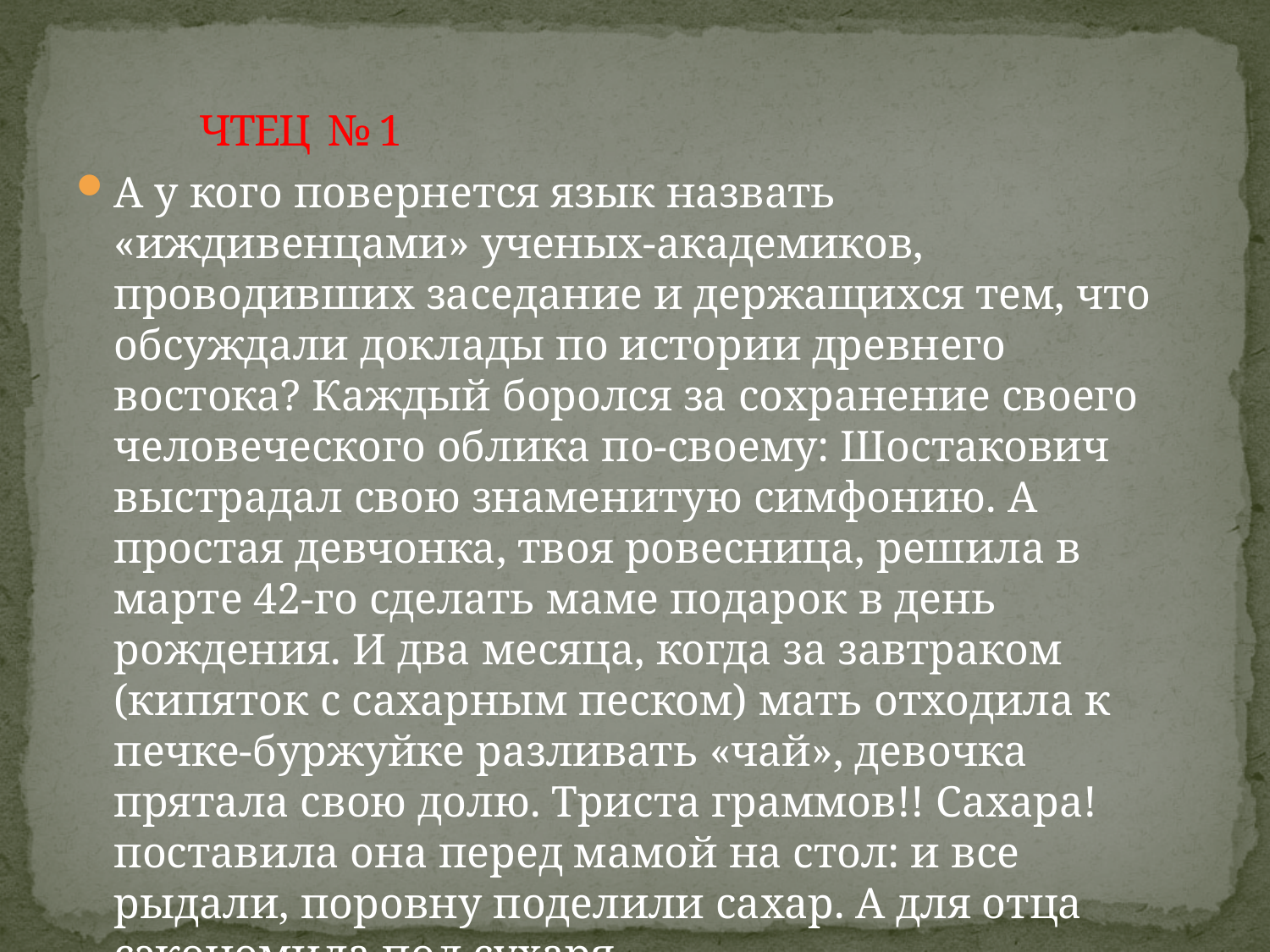

ЧТЕЦ  № 1
#
А у кого повернется язык назвать «иждивенцами» ученых-академиков, проводивших заседание и держащихся тем, что обсуждали доклады по истории древнего востока? Каждый боролся за сохранение своего человеческого облика по-своему: Шостакович выстрадал свою знаменитую симфонию. А простая девчонка, твоя ровесница, решила в марте 42-го сделать маме подарок в день рождения. И два месяца, когда за завтраком (кипяток с сахарным песком) мать отходила к печке-буржуйке разливать «чай», девочка прятала свою долю. Триста граммов!! Сахара! поставила она перед мамой на стол: и все рыдали, поровну поделили сахар. А для отца сэкономила пол сухаря…